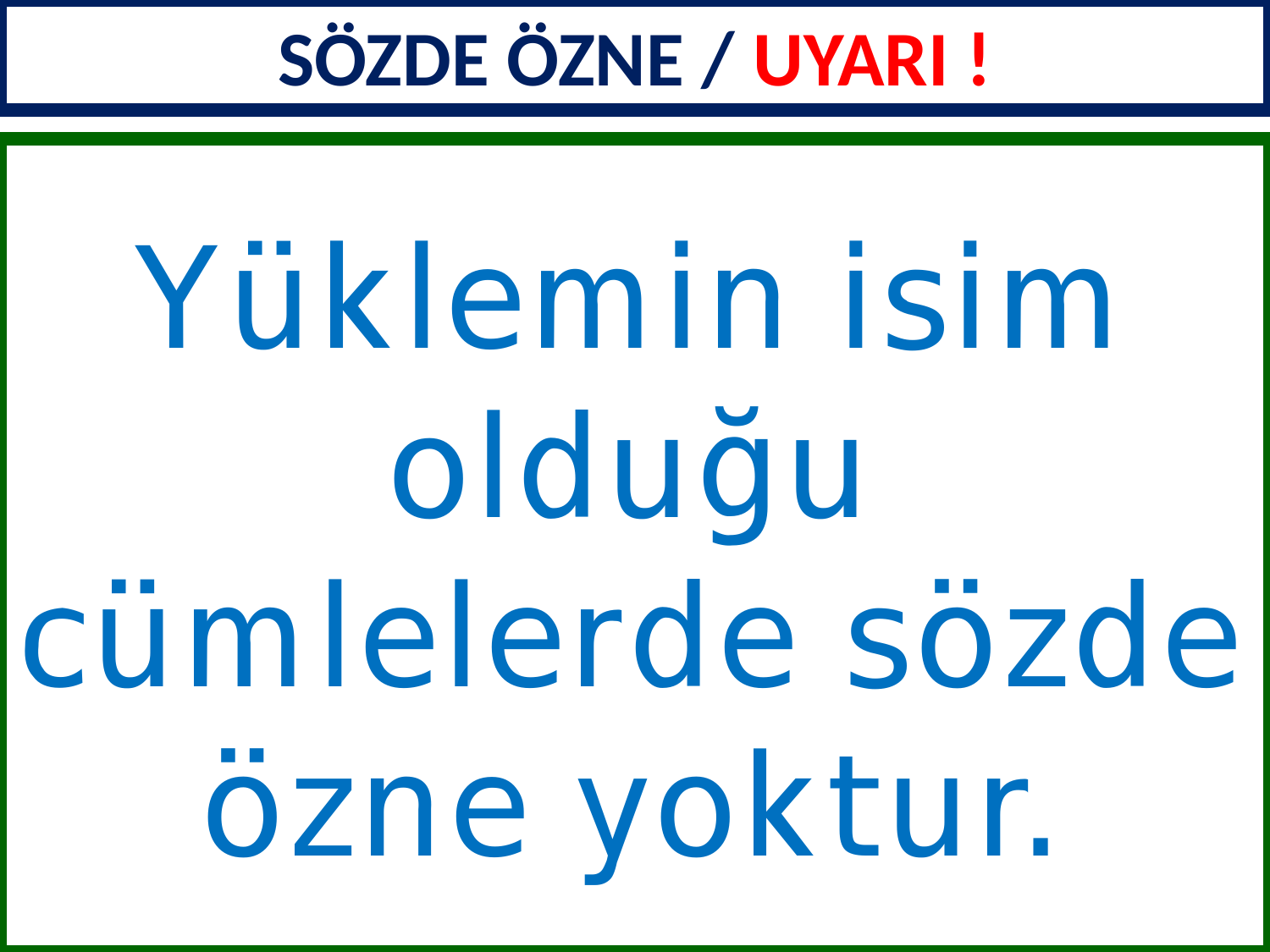

SÖZDE ÖZNE / UYARI !
Yüklemin isim olduğu cümlelerde sözde özne yoktur.